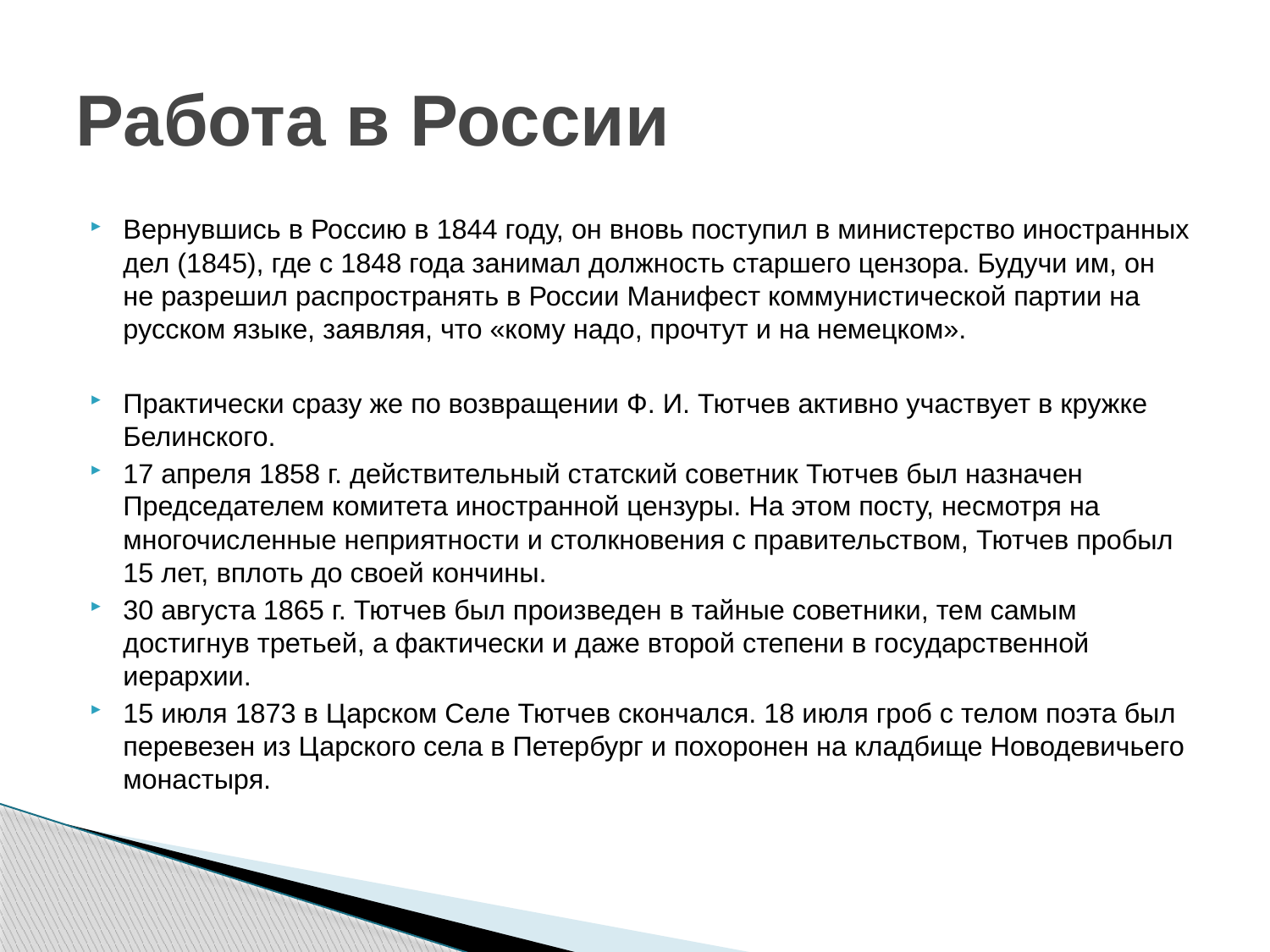

# Работа в России
Вернувшись в Россию в 1844 году, он вновь поступил в министерство иностранных дел (1845), где с 1848 года занимал должность старшего цензора. Будучи им, он не разрешил распространять в России Манифест коммунистической партии на русском языке, заявляя, что «кому надо, прочтут и на немецком».

Практически сразу же по возвращении Ф. И. Тютчев активно участвует в кружке Белинского.
17 апреля 1858 г. действительный статский советник Тютчев был назначен Председателем комитета иностранной цензуры. На этом посту, несмотря на многочисленные неприятности и столкновения с правительством, Тютчев пробыл 15 лет, вплоть до своей кончины.
30 августа 1865 г. Тютчев был произведен в тайные советники, тем самым достигнув третьей, а фактически и даже второй степени в государственной иерархии.
15 июля 1873 в Царском Селе Тютчев скончался. 18 июля гроб с телом поэта был перевезен из Царского села в Петербург и похоронен на кладбище Новодевичьего монастыря.